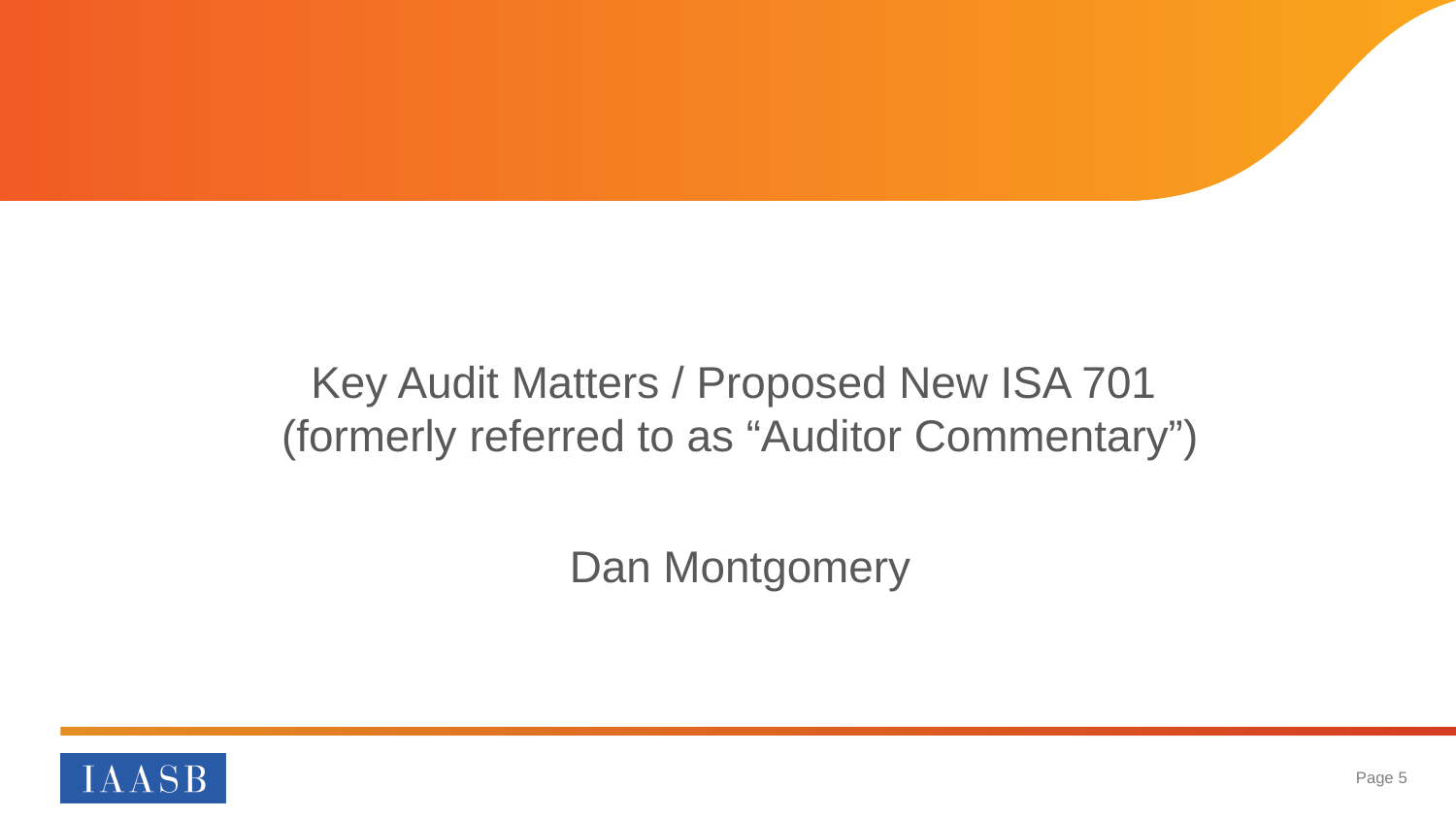

#

Key Audit Matters / Proposed New ISA 701
(formerly referred to as “Auditor Commentary”)

Dan Montgomery